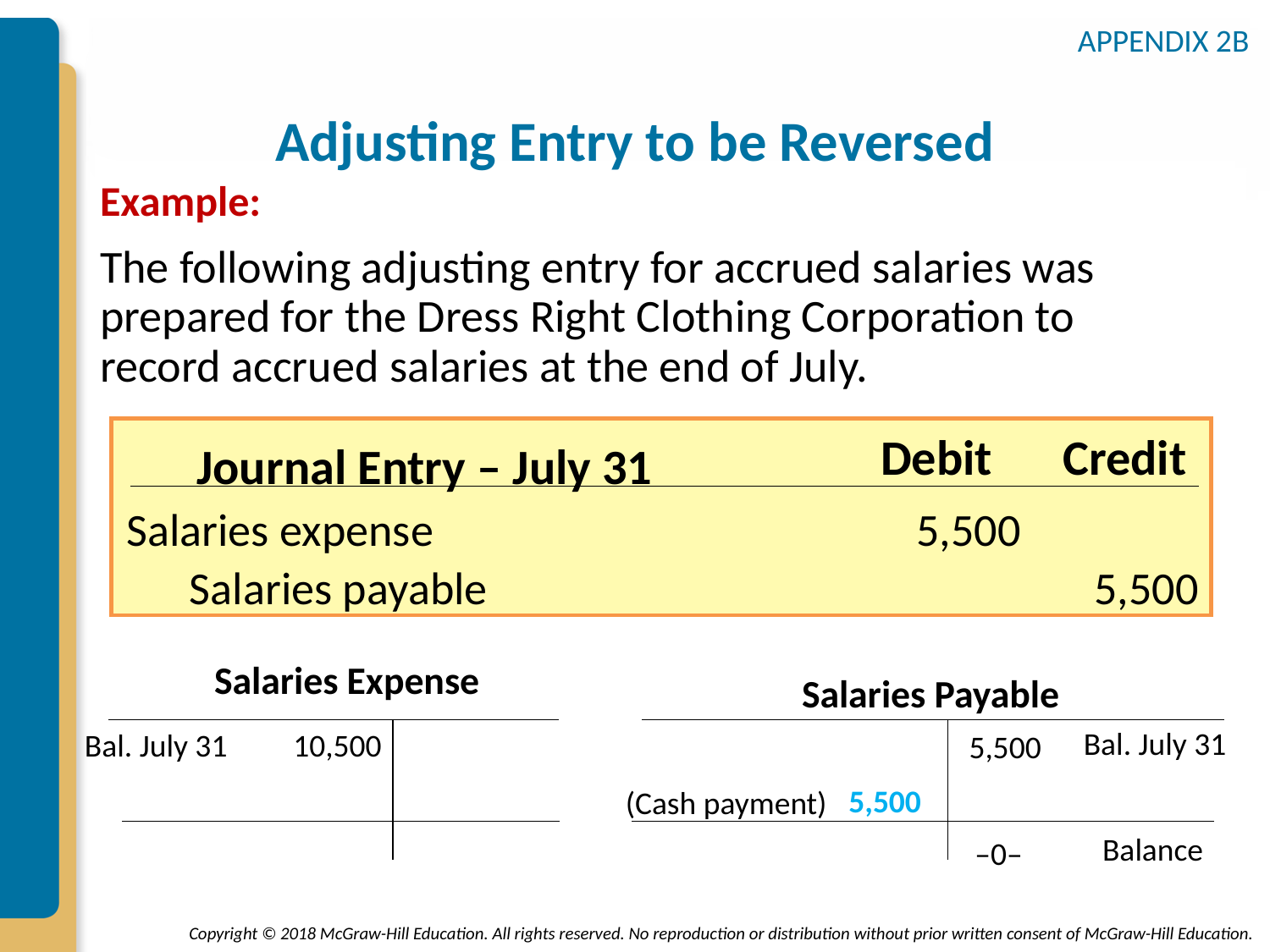

APPENDIX 2B
# Adjusting Entry to be Reversed
Example:
The following adjusting entry for accrued salaries was prepared for the Dress Right Clothing Corporation to record accrued salaries at the end of July.

Debit
Credit
Journal Entry – July 31
Salaries expense
5,500
Salaries payable
5,500
Salaries Expense
Salaries Payable
Bal. July 31
5,500
10,500
Bal. July 31
(Cash payment)
5,500
Balance
–0–